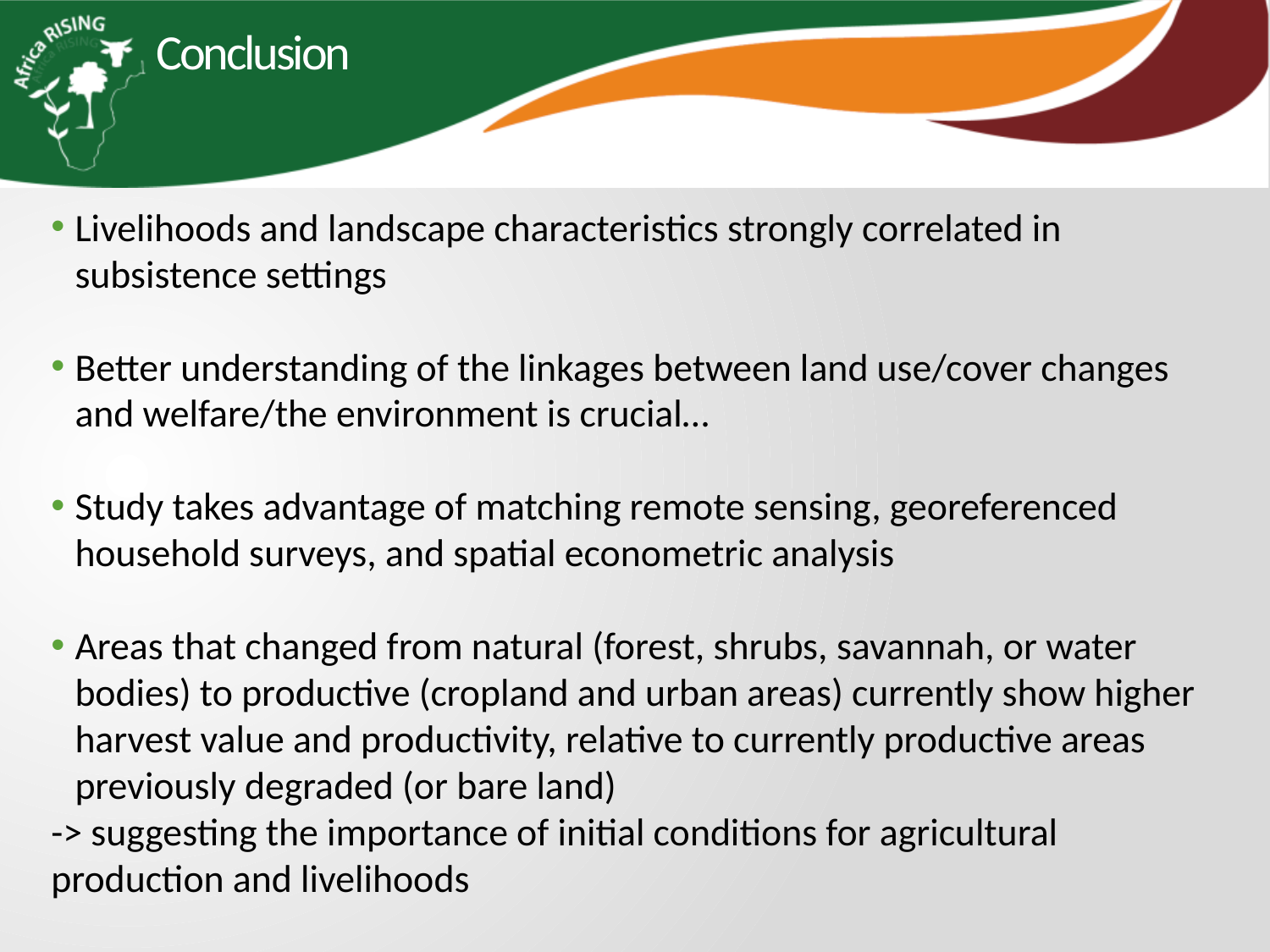

Conclusion
Livelihoods and landscape characteristics strongly correlated in subsistence settings

Better understanding of the linkages between land use/cover changes and welfare/the environment is crucial…

Study takes advantage of matching remote sensing, georeferenced household surveys, and spatial econometric analysis

Areas that changed from natural (forest, shrubs, savannah, or water bodies) to productive (cropland and urban areas) currently show higher harvest value and productivity, relative to currently productive areas previously degraded (or bare land)
-> suggesting the importance of initial conditions for agricultural production and livelihoods